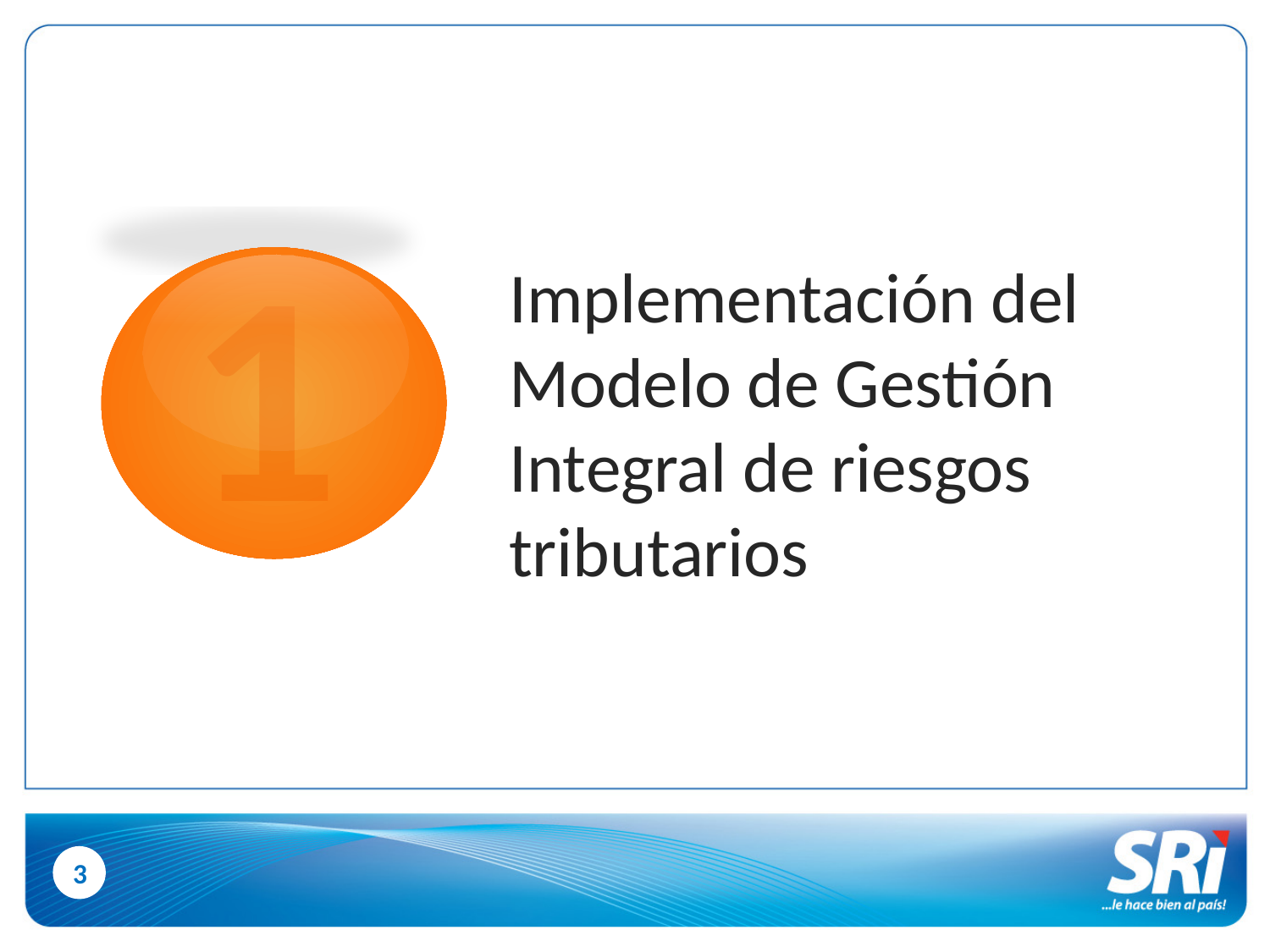

1

# Implementación del Modelo de Gestión Integral de riesgos tributarios

3